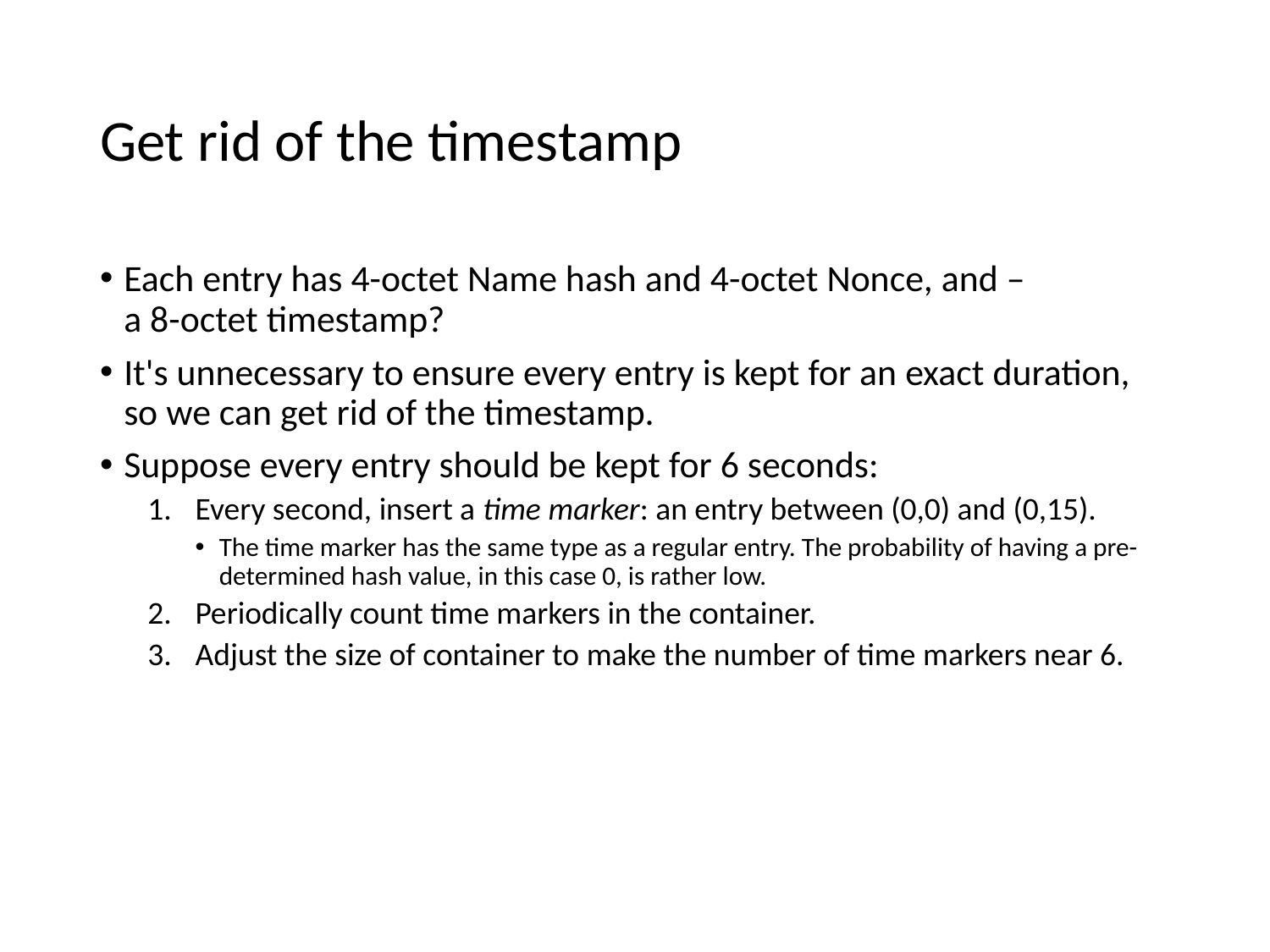

# Get rid of the timestamp
Each entry has 4-octet Name hash and 4-octet Nonce, and –
a 8-octet timestamp?
It's unnecessary to ensure every entry is kept for an exact duration, so we can get rid of the timestamp.
Suppose every entry should be kept for 6 seconds:
Every second, insert a time marker: an entry between (0,0) and (0,15).
The time marker has the same type as a regular entry. The probability of having a pre-determined hash value, in this case 0, is rather low.
Periodically count time markers in the container.
Adjust the size of container to make the number of time markers near 6.